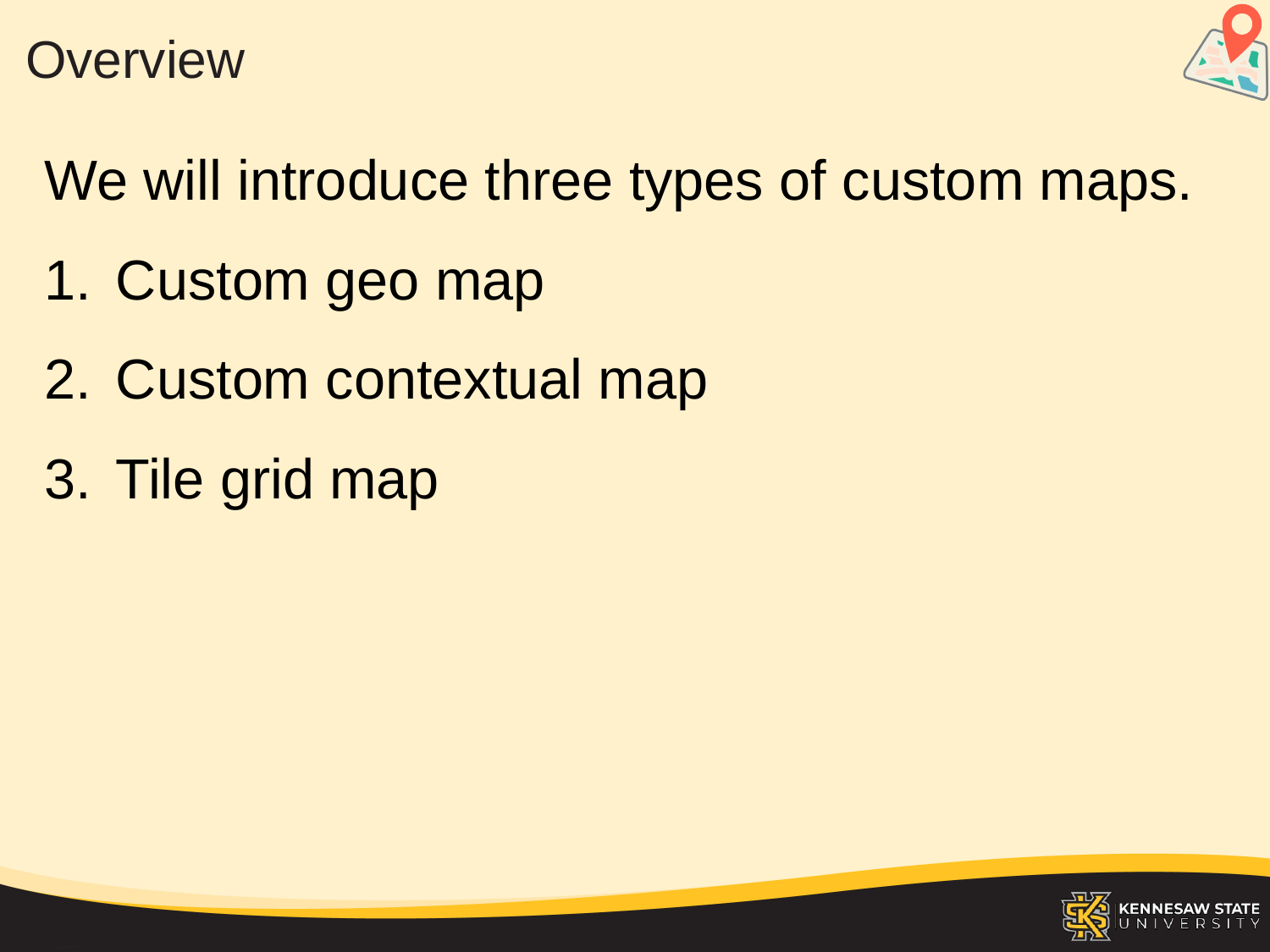

# Overview
We will introduce three types of custom maps.
Custom geo map
Custom contextual map
Tile grid map